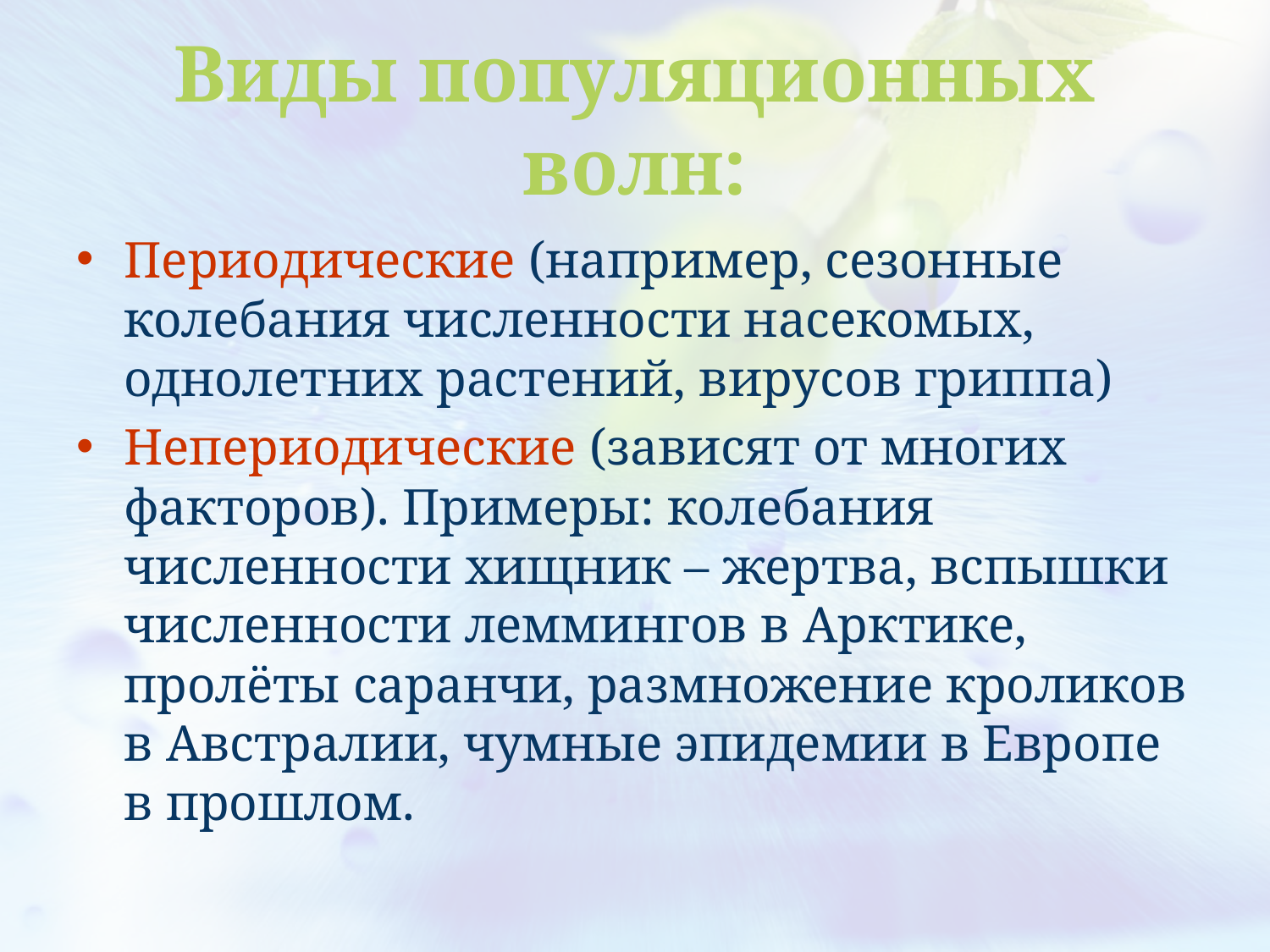

# Виды популяционных волн:
Периодические (например, сезонные колебания численности насекомых, однолетних растений, вирусов гриппа)
Непериодические (зависят от многих факторов). Примеры: колебания численности хищник – жертва, вспышки численности леммингов в Арктике, пролёты саранчи, размножение кроликов в Австралии, чумные эпидемии в Европе в прошлом.